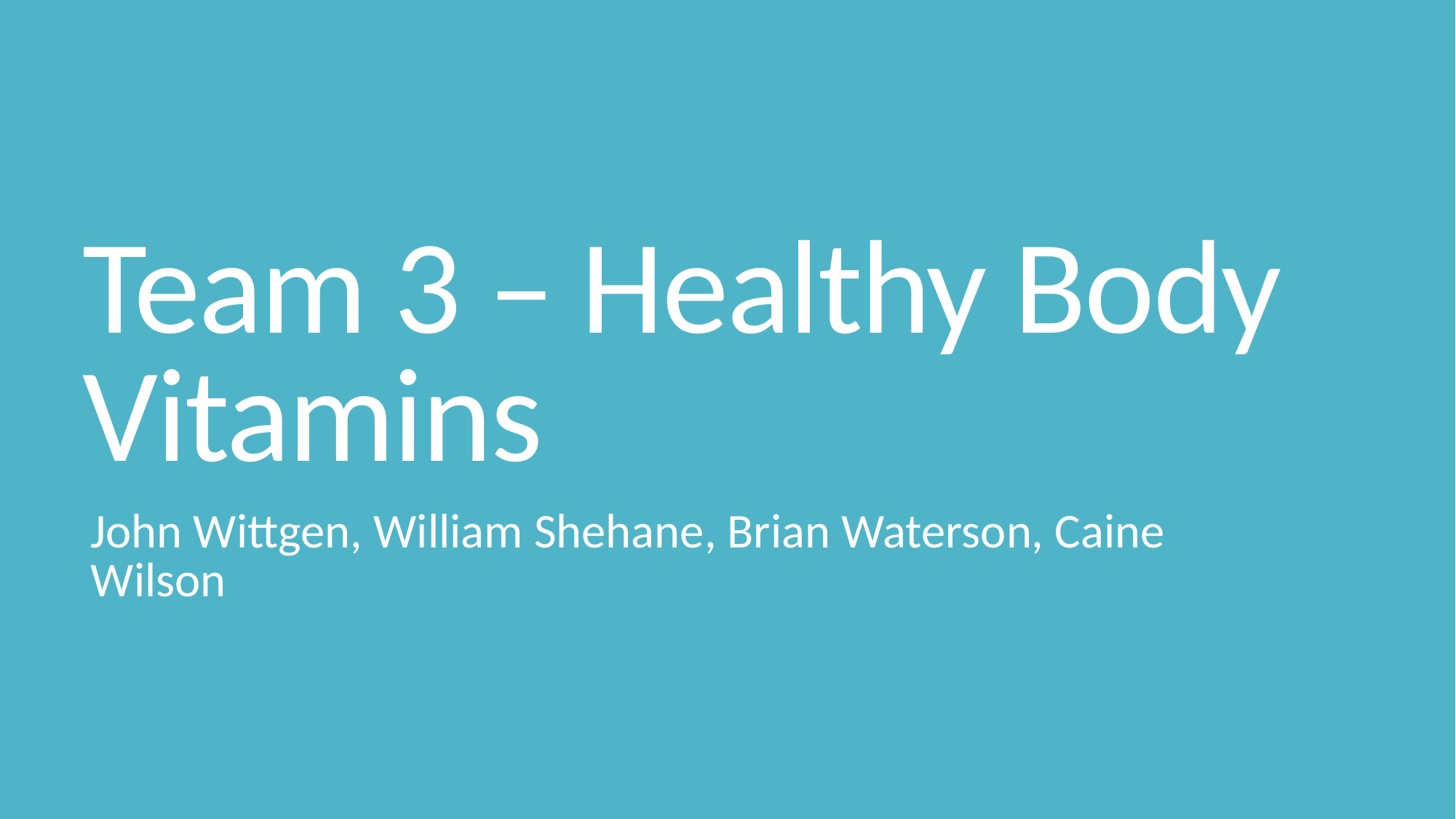

# Team 3 – Healthy Body Vitamins
John Wittgen, William Shehane, Brian Waterson, Caine Wilson